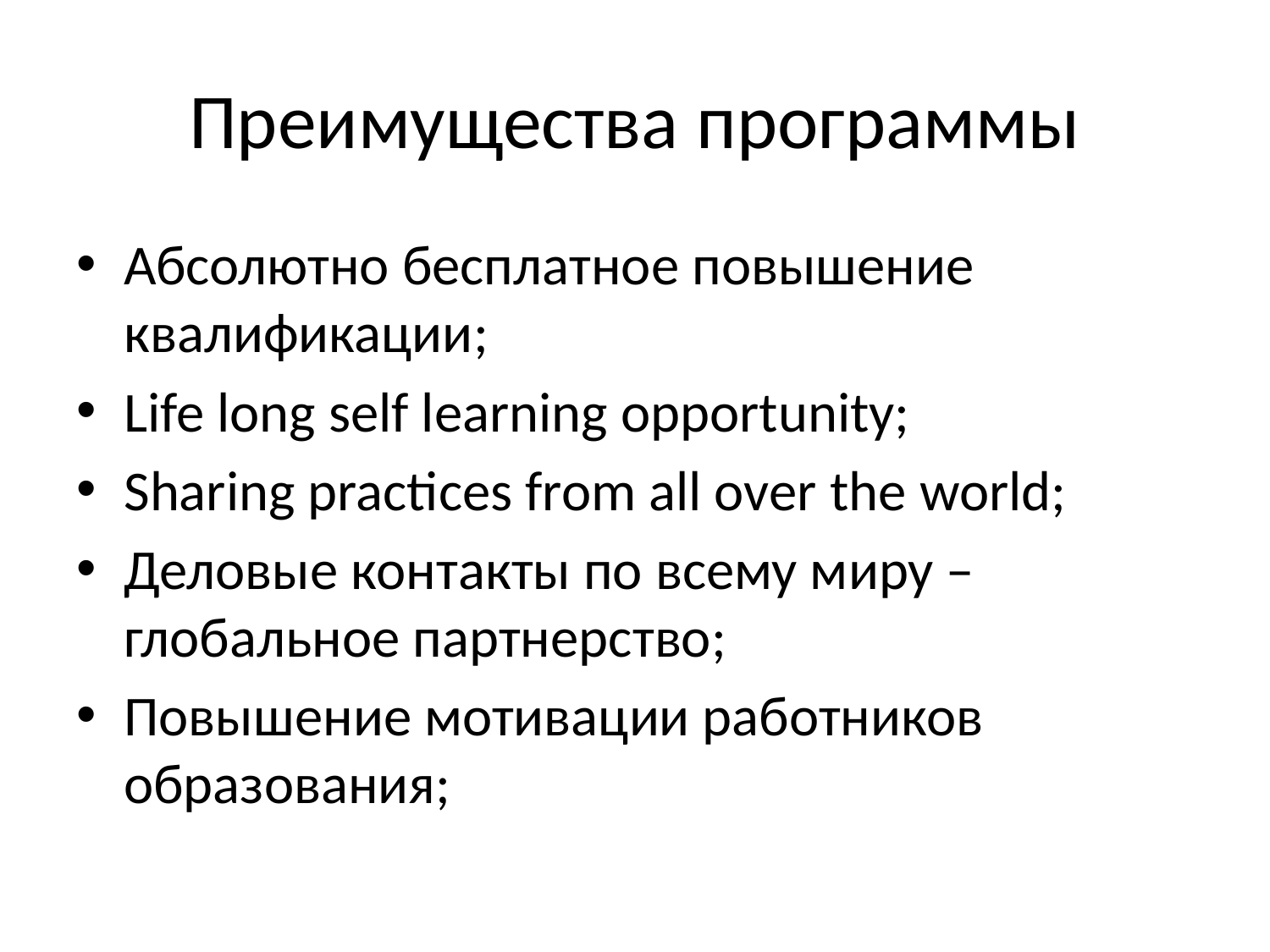

# Преимущества программы
Абсолютно бесплатное повышение квалификации;
Life long self learning opportunity;
Sharing practices from all over the world;
Деловые контакты по всему миру – глобальное партнерство;
Повышение мотивации работников образования;